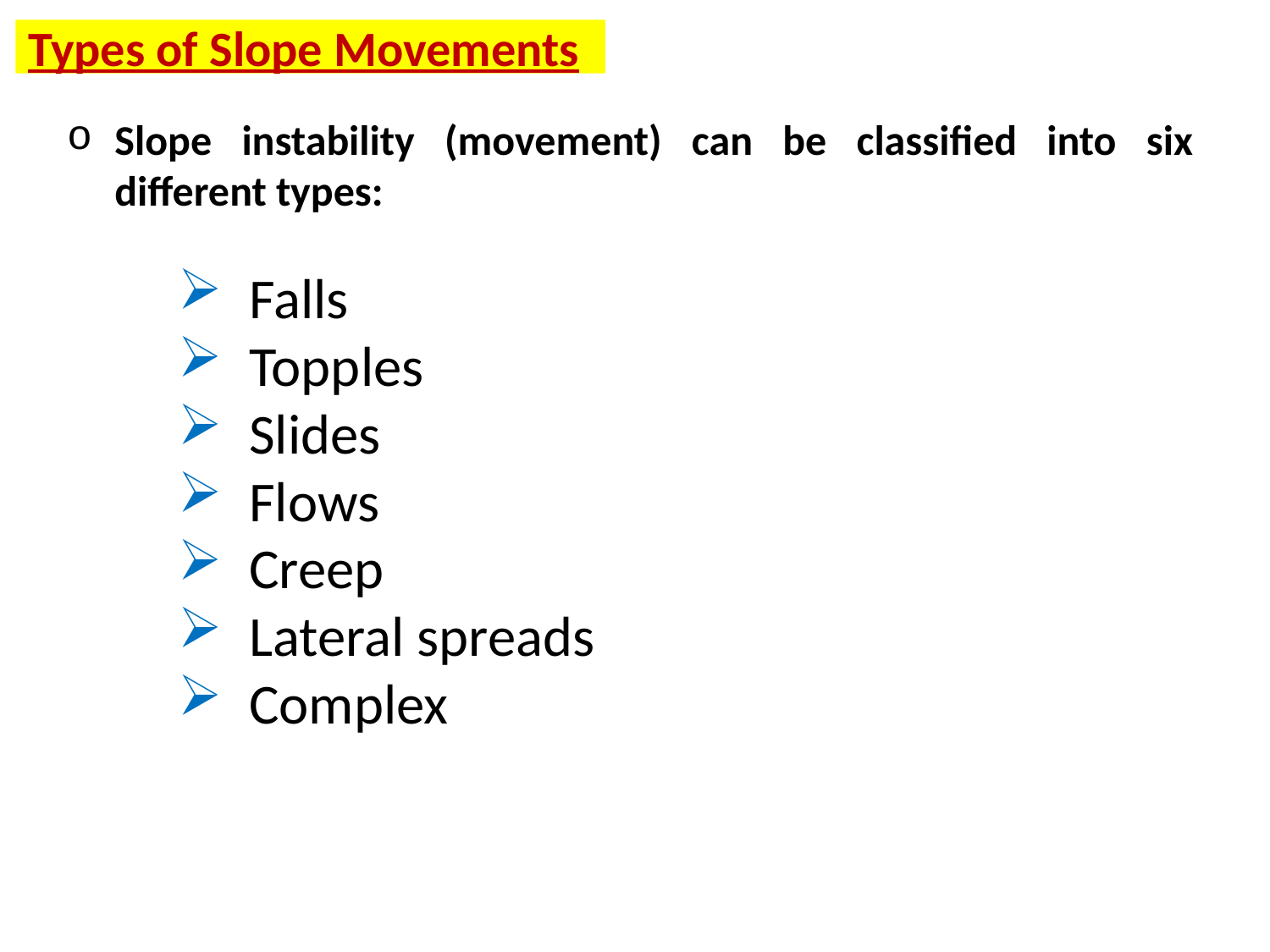

Types of Slope Movements
Slope instability (movement) can be classified into six different types:
Falls
Topples
Slides
Flows
Creep
Lateral spreads
Complex